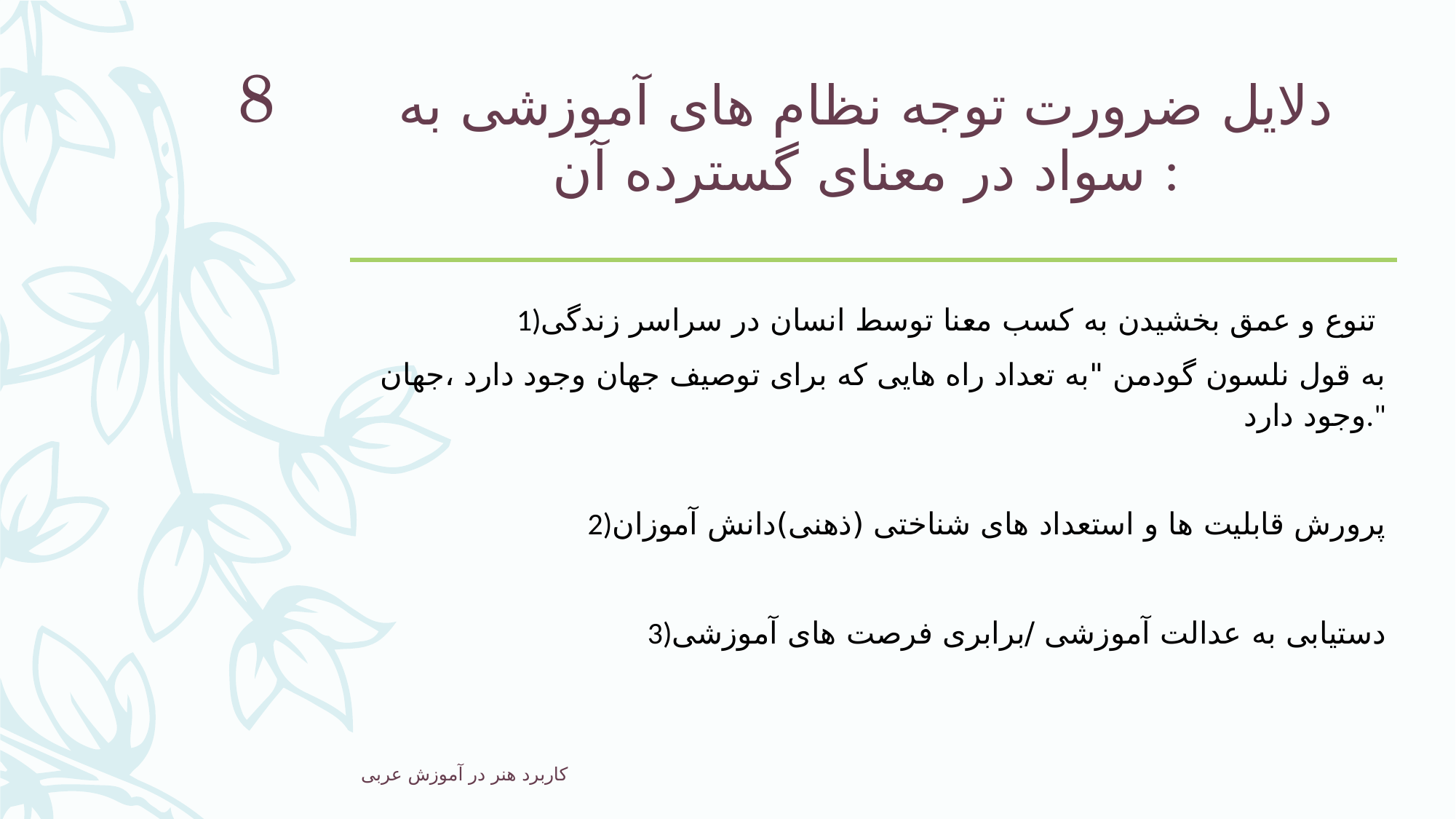

# دلایل ضرورت توجه نظام های آموزشی به سواد در معنای گسترده آن :
8
1)تنوع و عمق بخشیدن به کسب معنا توسط انسان در سراسر زندگی
به قول نلسون گودمن "به تعداد راه هایی که برای توصیف جهان وجود دارد ،جهان وجود دارد."

2)پرورش قابلیت ها و استعداد های شناختی (ذهنی)دانش آموزان

3)دستیابی به عدالت آموزشی /برابری فرصت های آموزشی
کاربرد هنر در آموزش عربی